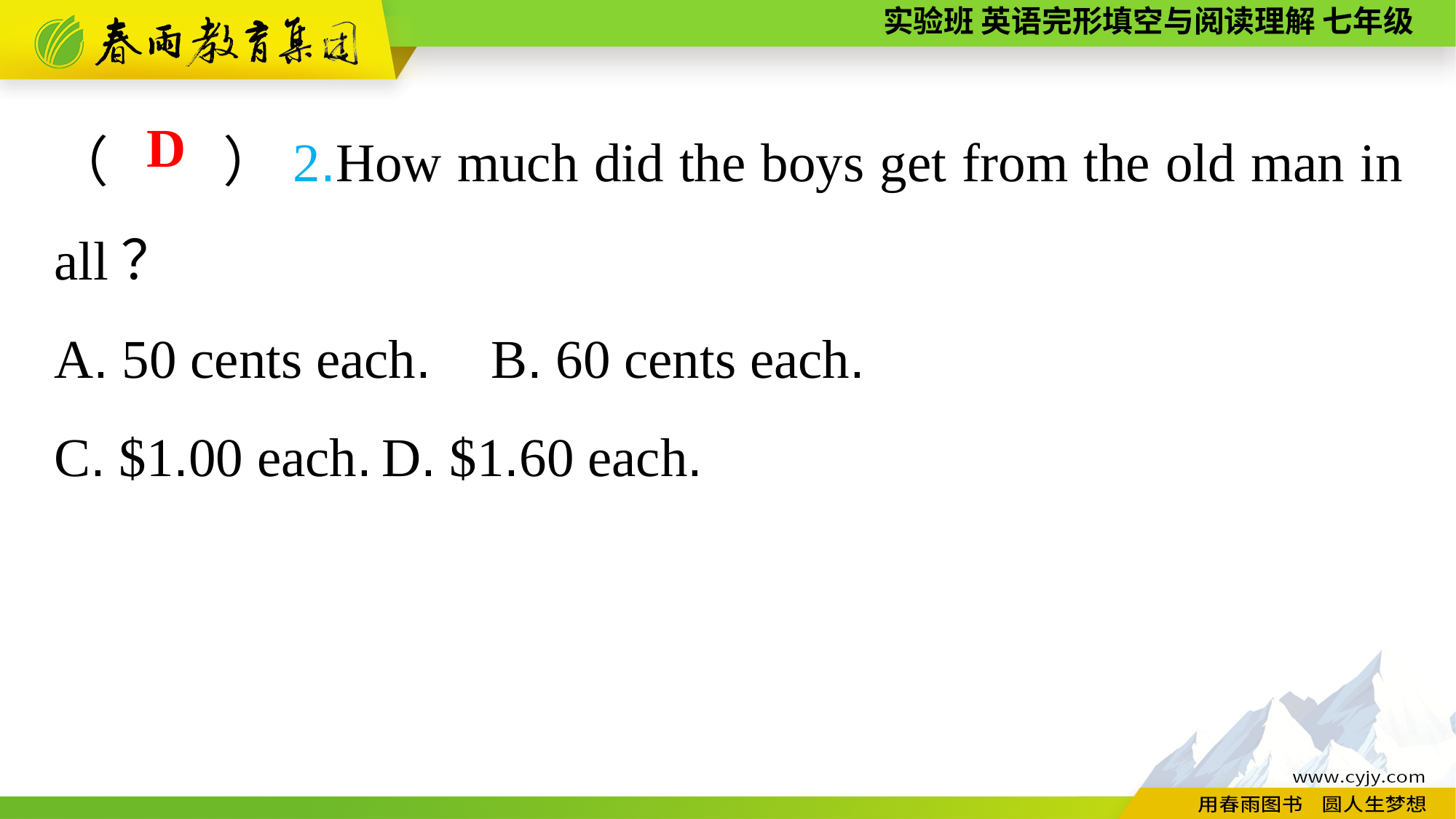

（　　）2.How much did the boys get from the old man in all？
A. 50 cents each.	B. 60 cents each.
C. $1.00 each.	D. $1.60 each.
D